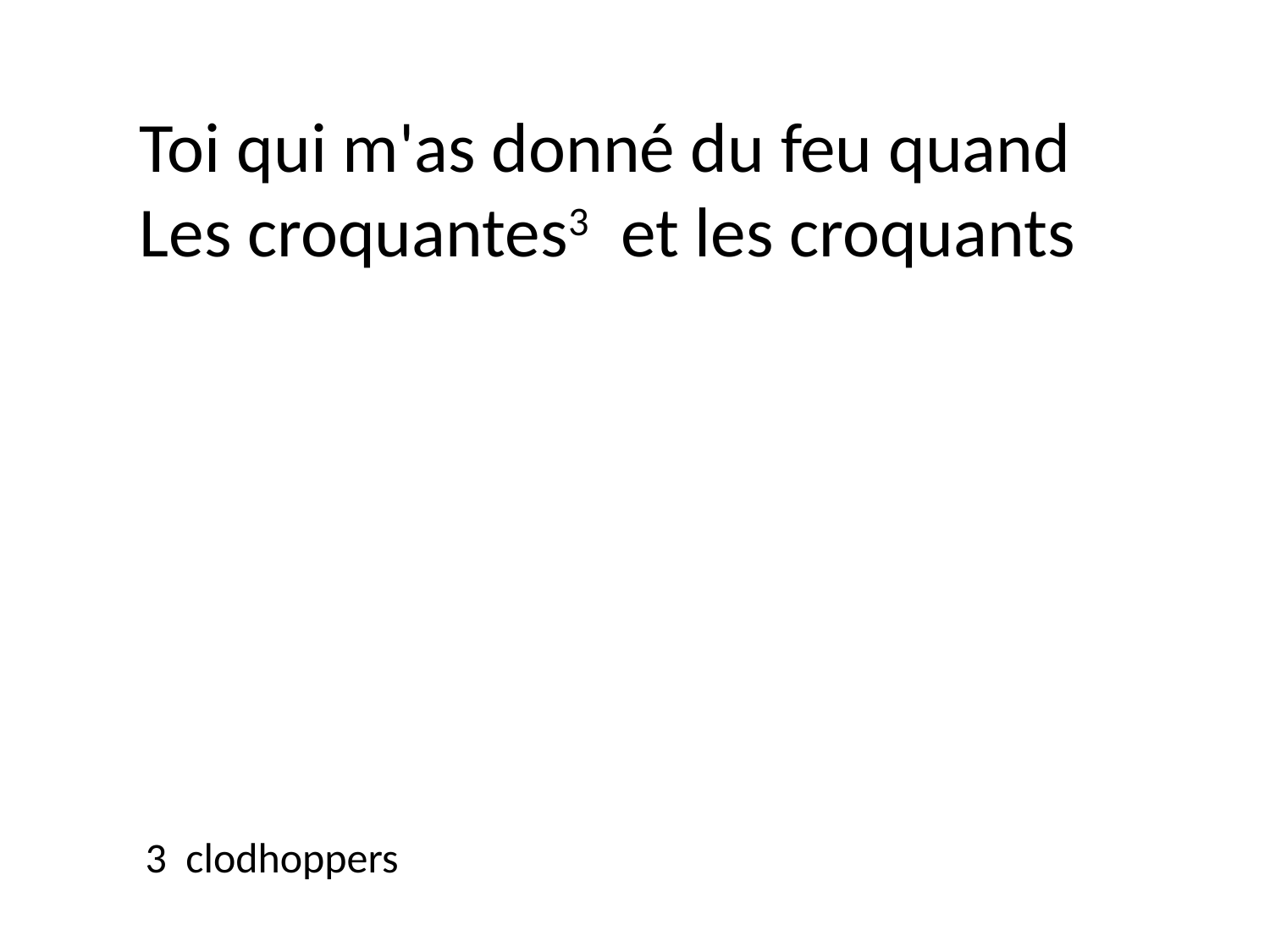

Toi qui m'as donné du feu quand
Les croquantes3  et les croquants
3  clodhoppers